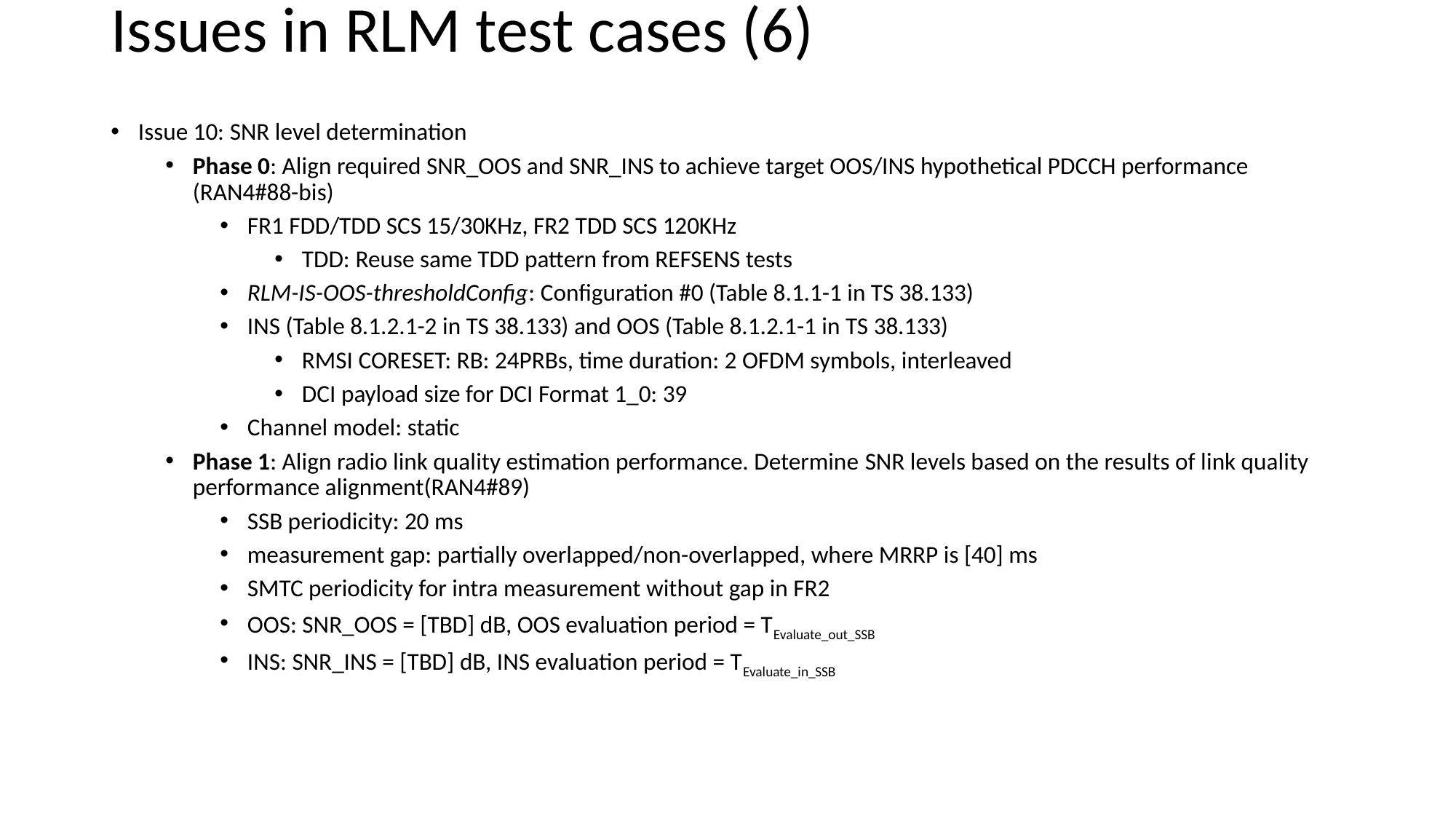

# Issues in RLM test cases (6)
Issue 10: SNR level determination
Phase 0: Align required SNR_OOS and SNR_INS to achieve target OOS/INS hypothetical PDCCH performance (RAN4#88-bis)
FR1 FDD/TDD SCS 15/30KHz, FR2 TDD SCS 120KHz
TDD: Reuse same TDD pattern from REFSENS tests
RLM-IS-OOS-thresholdConfig: Configuration #0 (Table 8.1.1-1 in TS 38.133)
INS (Table 8.1.2.1-2 in TS 38.133) and OOS (Table 8.1.2.1-1 in TS 38.133)
RMSI CORESET: RB: 24PRBs, time duration: 2 OFDM symbols, interleaved
DCI payload size for DCI Format 1_0: 39
Channel model: static
Phase 1: Align radio link quality estimation performance. Determine SNR levels based on the results of link quality performance alignment(RAN4#89)
SSB periodicity: 20 ms
measurement gap: partially overlapped/non-overlapped, where MRRP is [40] ms
SMTC periodicity for intra measurement without gap in FR2
OOS: SNR_OOS = [TBD] dB, OOS evaluation period = TEvaluate_out_SSB
INS: SNR_INS = [TBD] dB, INS evaluation period = TEvaluate_in_SSB